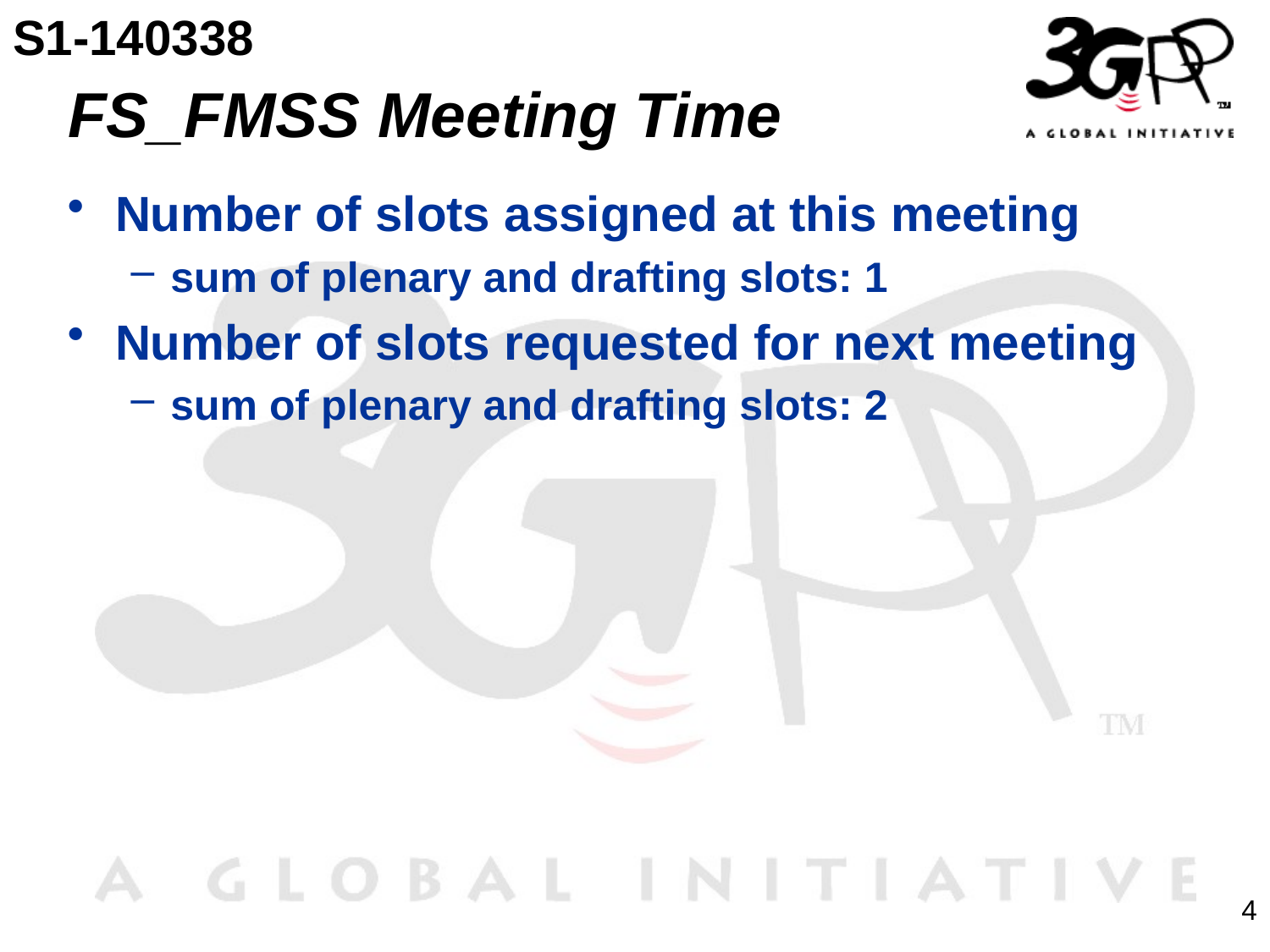

S1-140338
# FS_FMSS Meeting Time
Number of slots assigned at this meeting
sum of plenary and drafting slots: 1
Number of slots requested for next meeting
sum of plenary and drafting slots: 2

4